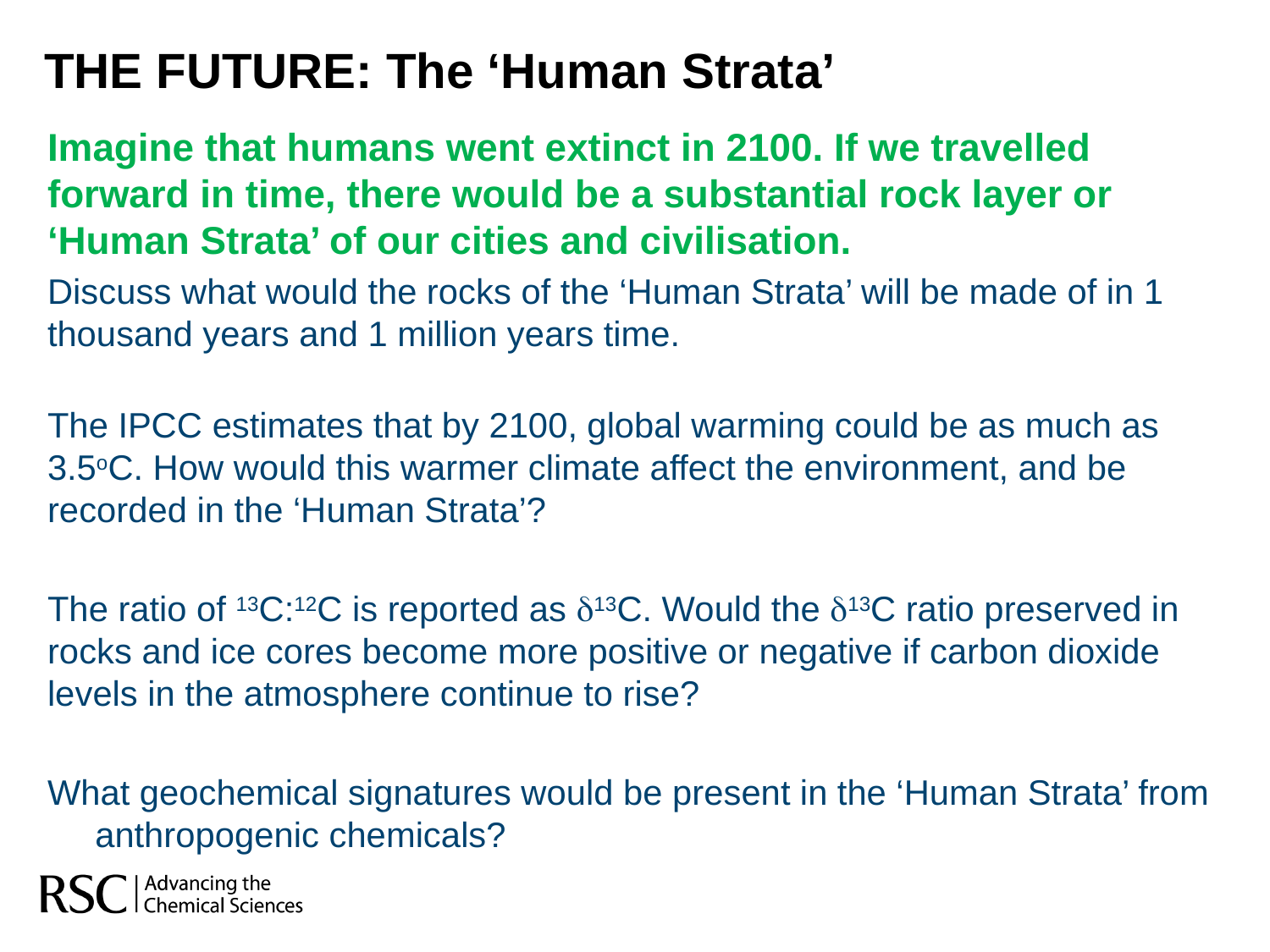

THE FUTURE: The ‘Human Strata’
Imagine that humans went extinct in 2100. If we travelled forward in time, there would be a substantial rock layer or ‘Human Strata’ of our cities and civilisation.
Discuss what would the rocks of the ‘Human Strata’ will be made of in 1 thousand years and 1 million years time.

The IPCC estimates that by 2100, global warming could be as much as 3.5oC. How would this warmer climate affect the environment, and be recorded in the ‘Human Strata’?

The ratio of 13C:12C is reported as δ13C. Would the δ13C ratio preserved in rocks and ice cores become more positive or negative if carbon dioxide levels in the atmosphere continue to rise?

What geochemical signatures would be present in the ‘Human Strata’ from anthropogenic chemicals?